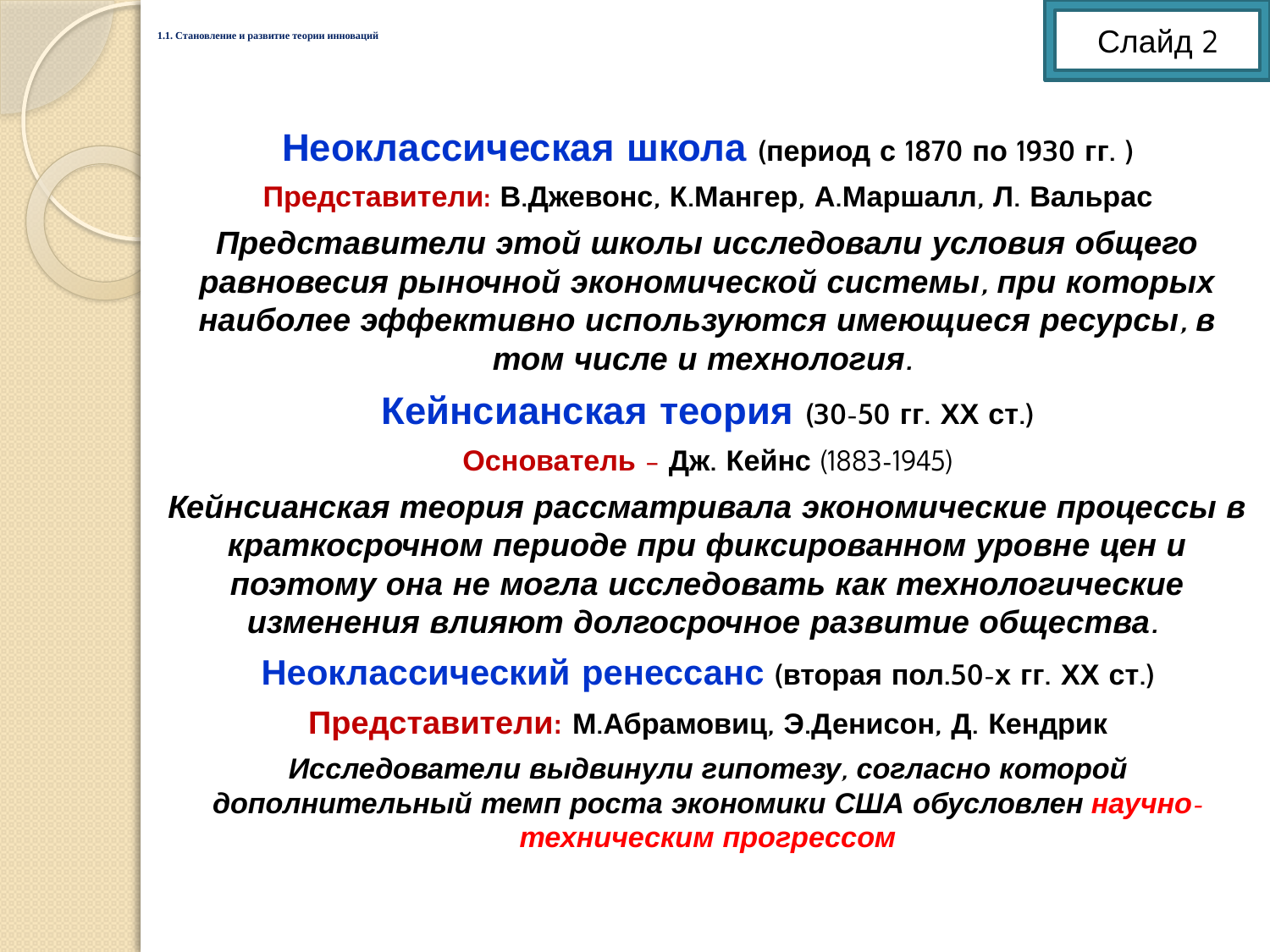

Слайд 2
# 1.1. Становление и развитие теории инноваций
Неоклассическая школа (период с 1870 по 1930 гг. )
Представители: В.Джевонс, К.Мангер, А.Маршалл, Л. Вальрас
Представители этой школы исследовали условия общего равновесия рыночной экономической системы, при которых наиболее эффективно используются имеющиеся ресурсы, в том числе и технология.
Кейнсианская теория (30-50 гг. ХХ ст.)
Основатель – Дж. Кейнс (1883-1945)
Кейнсианская теория рассматривала экономические процессы в краткосрочном периоде при фиксированном уровне цен и поэтому она не могла исследовать как технологические изменения влияют долгосрочное развитие общества.
Неоклассический ренессанс (вторая пол.50-х гг. ХХ ст.)
Представители: М.Абрамовиц, Э.Денисон, Д. Кендрик
Исследователи выдвинули гипотезу, согласно которой дополнительный темп роста экономики США обусловлен научно-техническим прогрессом